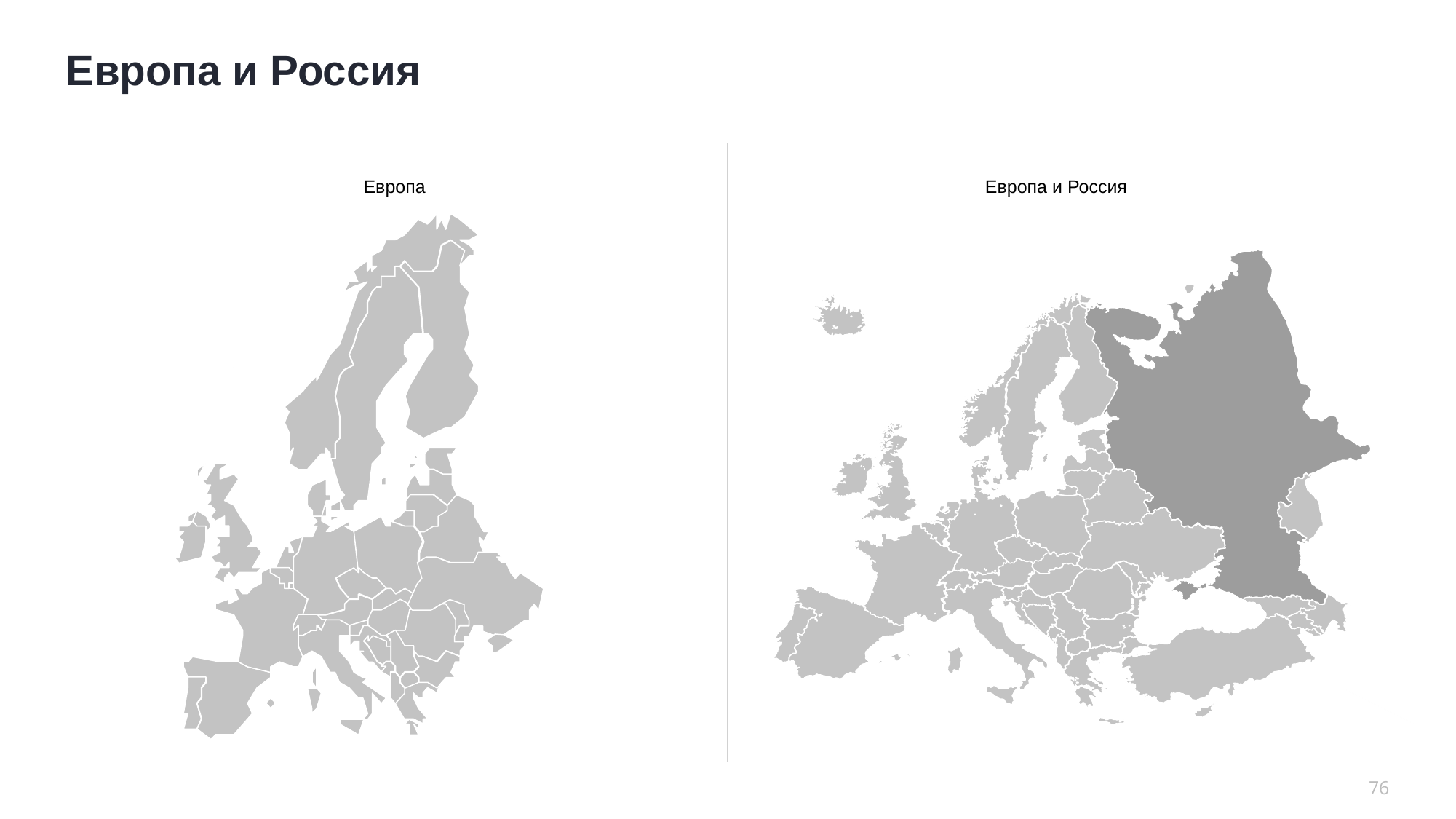

# Европа и Россия
Европа
Европа и Россия

76